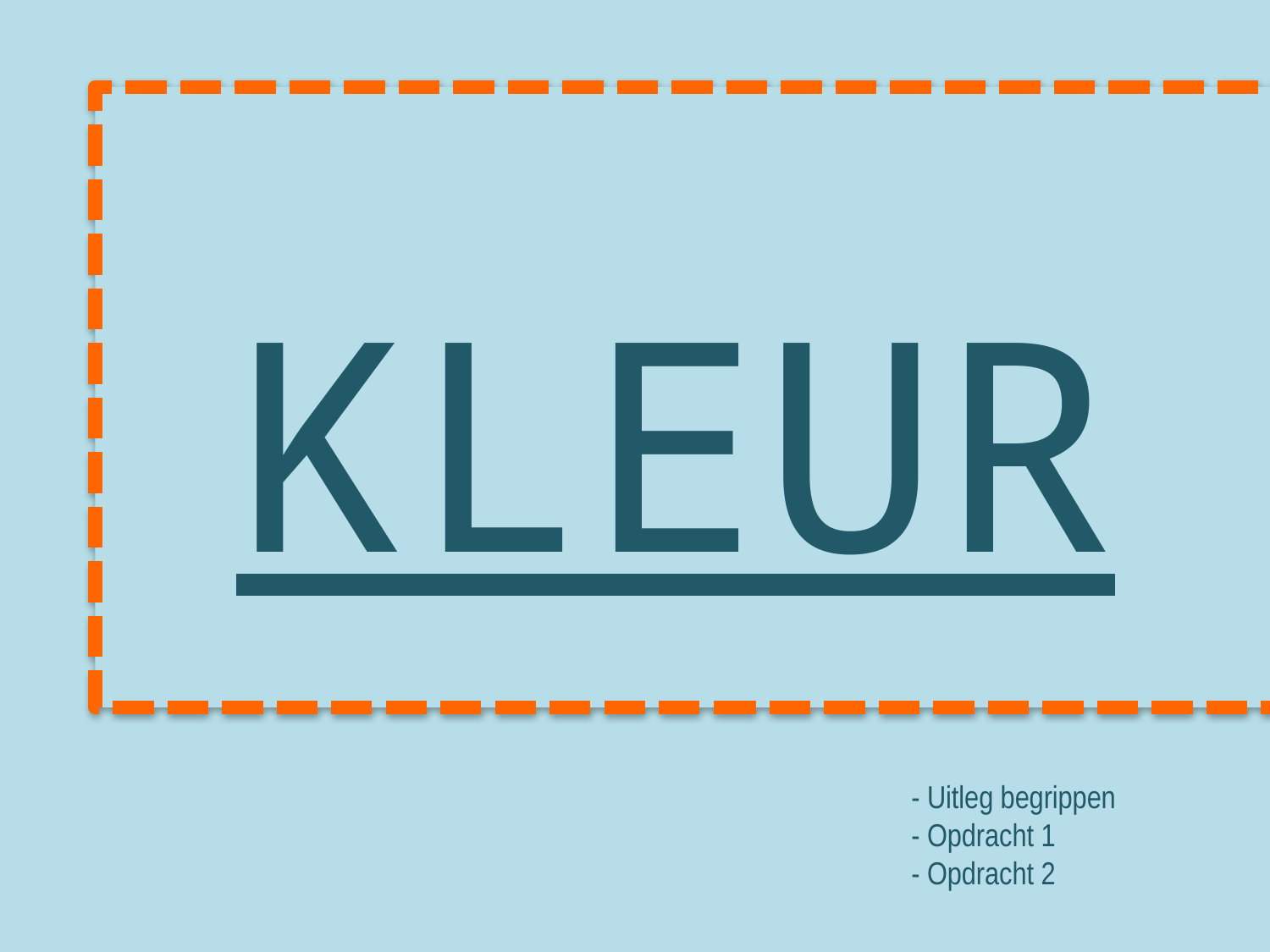

# KLEUR
- Uitleg begrippen
- Opdracht 1
- Opdracht 2